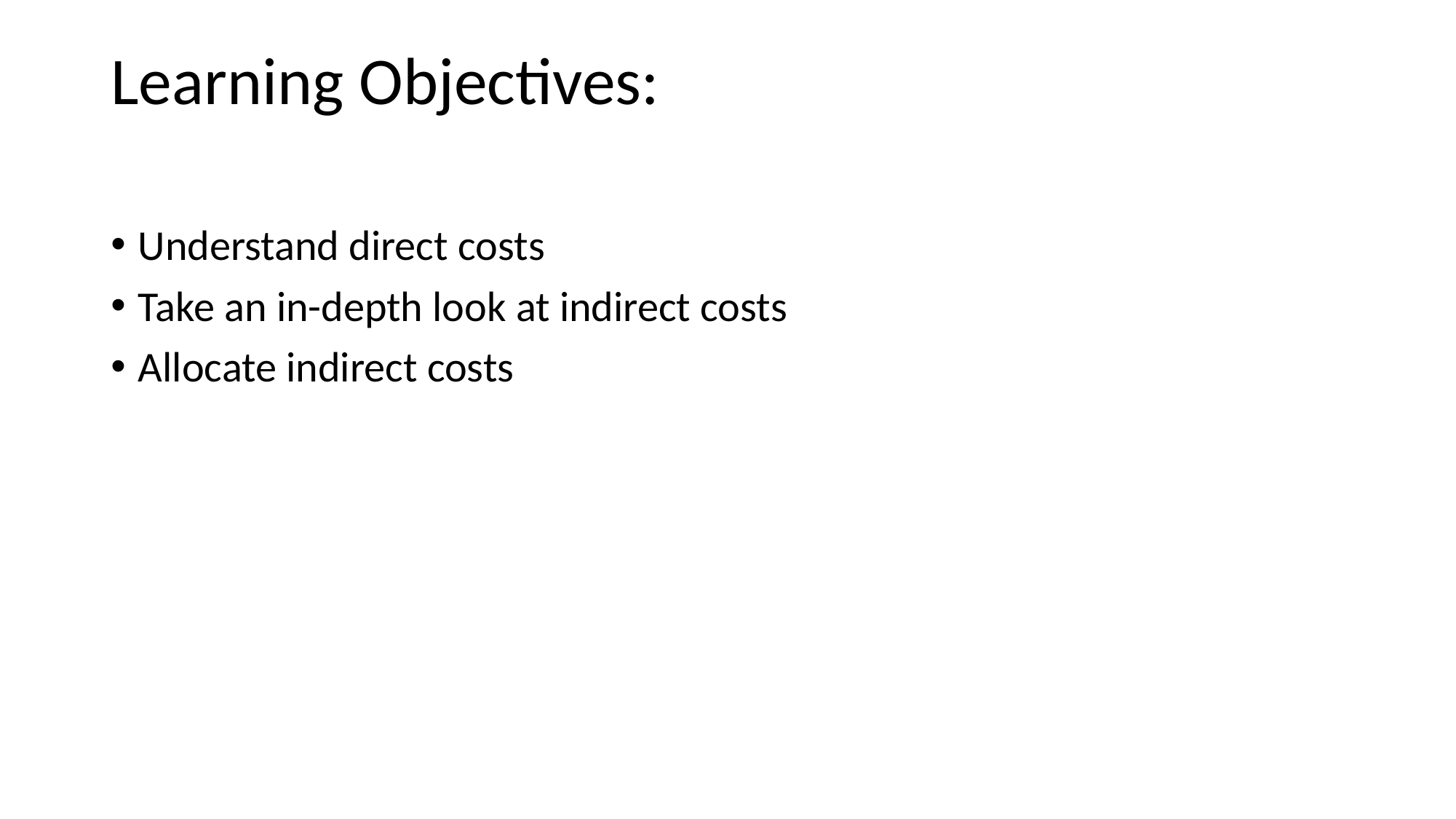

# Learning Objectives:
Understand direct costs
Take an in-depth look at indirect costs
Allocate indirect costs